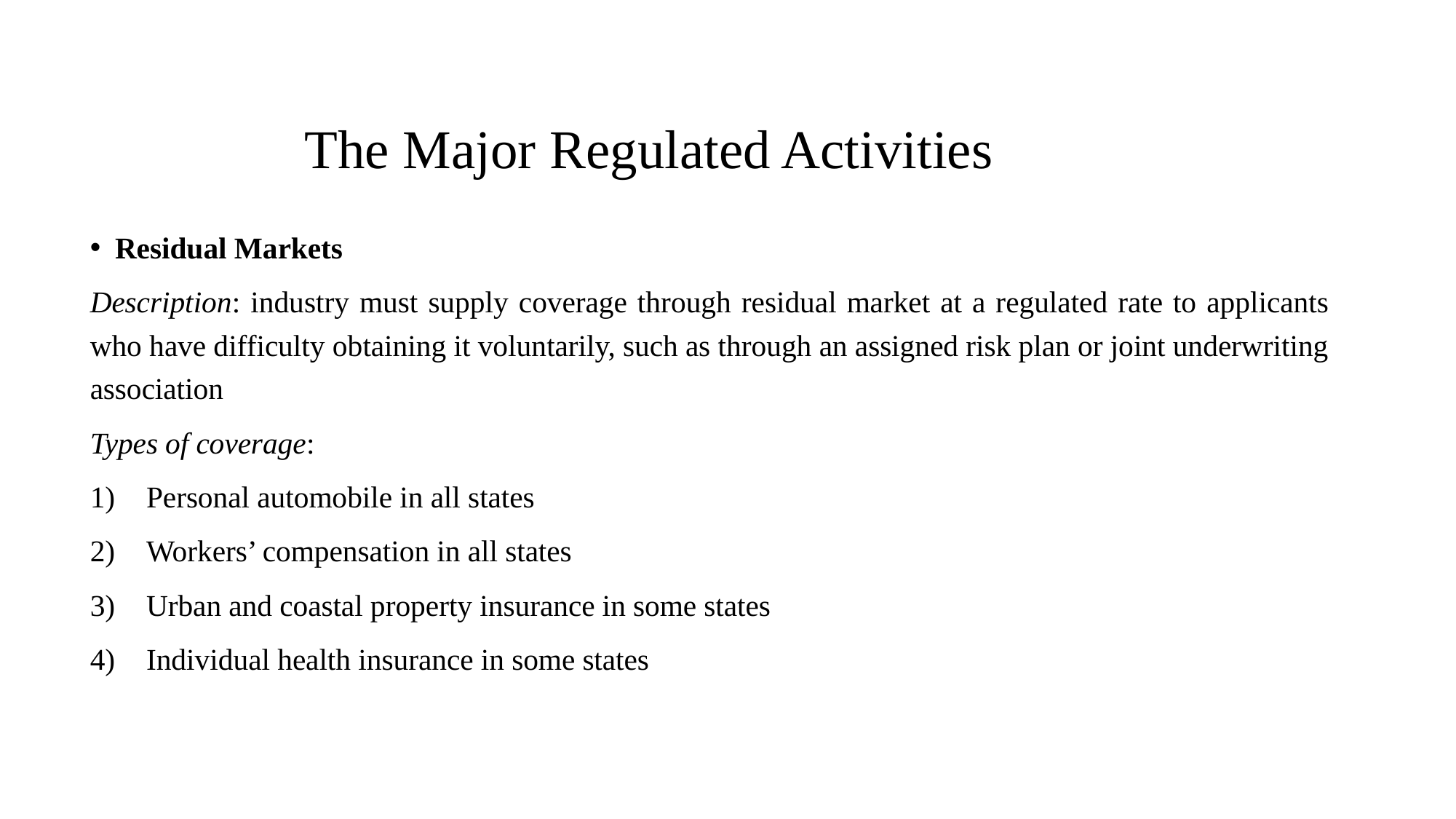

# The Major Regulated Activities
Residual Markets
Description: industry must supply coverage through residual market at a regulated rate to applicants who have difficulty obtaining it voluntarily, such as through an assigned risk plan or joint underwriting association
Types of coverage:
Personal automobile in all states
Workers’ compensation in all states
Urban and coastal property insurance in some states
Individual health insurance in some states